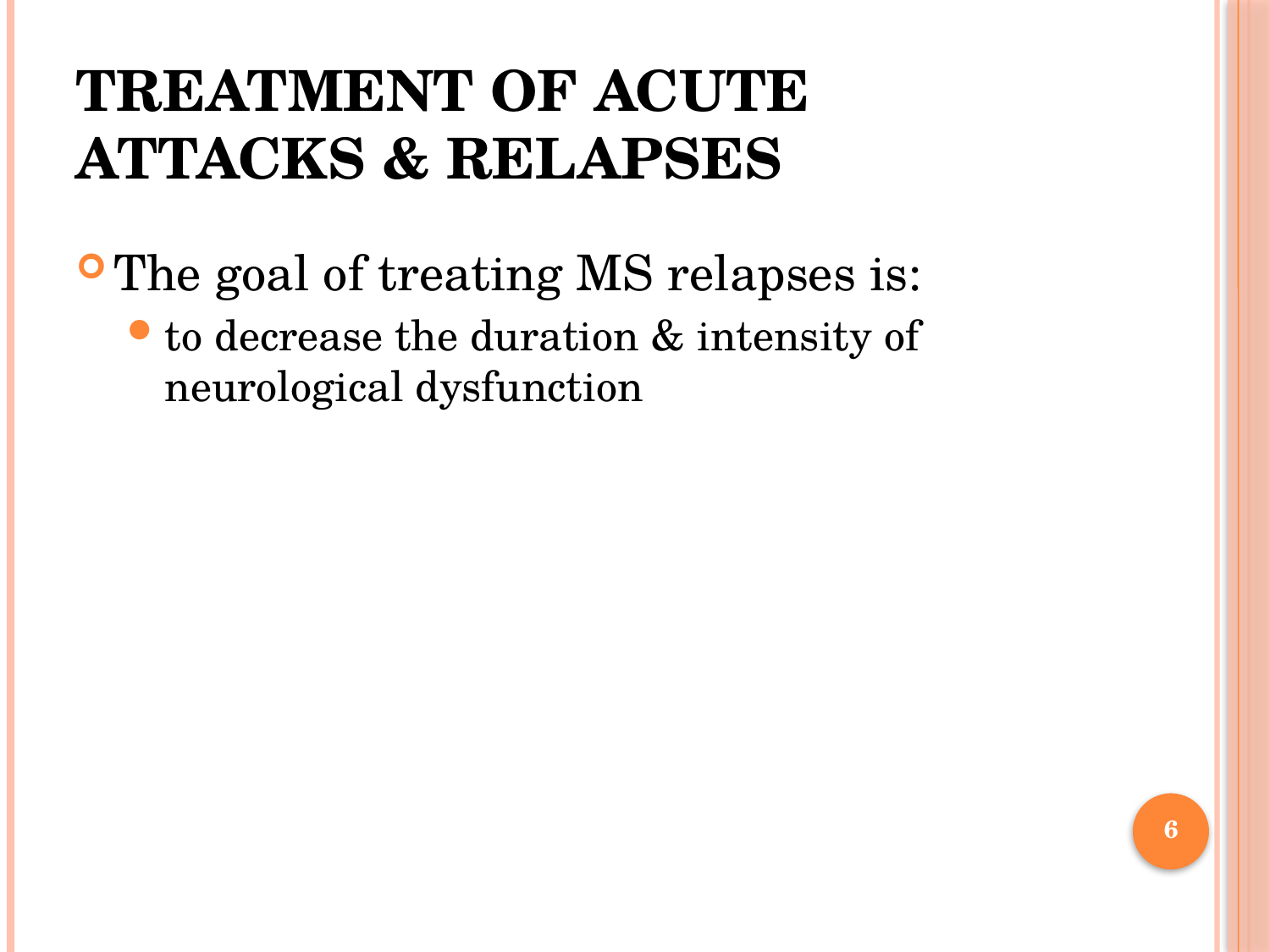

# Treatment of Acute Attacks & Relapses
The goal of treating MS relapses is:
to decrease the duration & intensity of neurological dysfunction

6